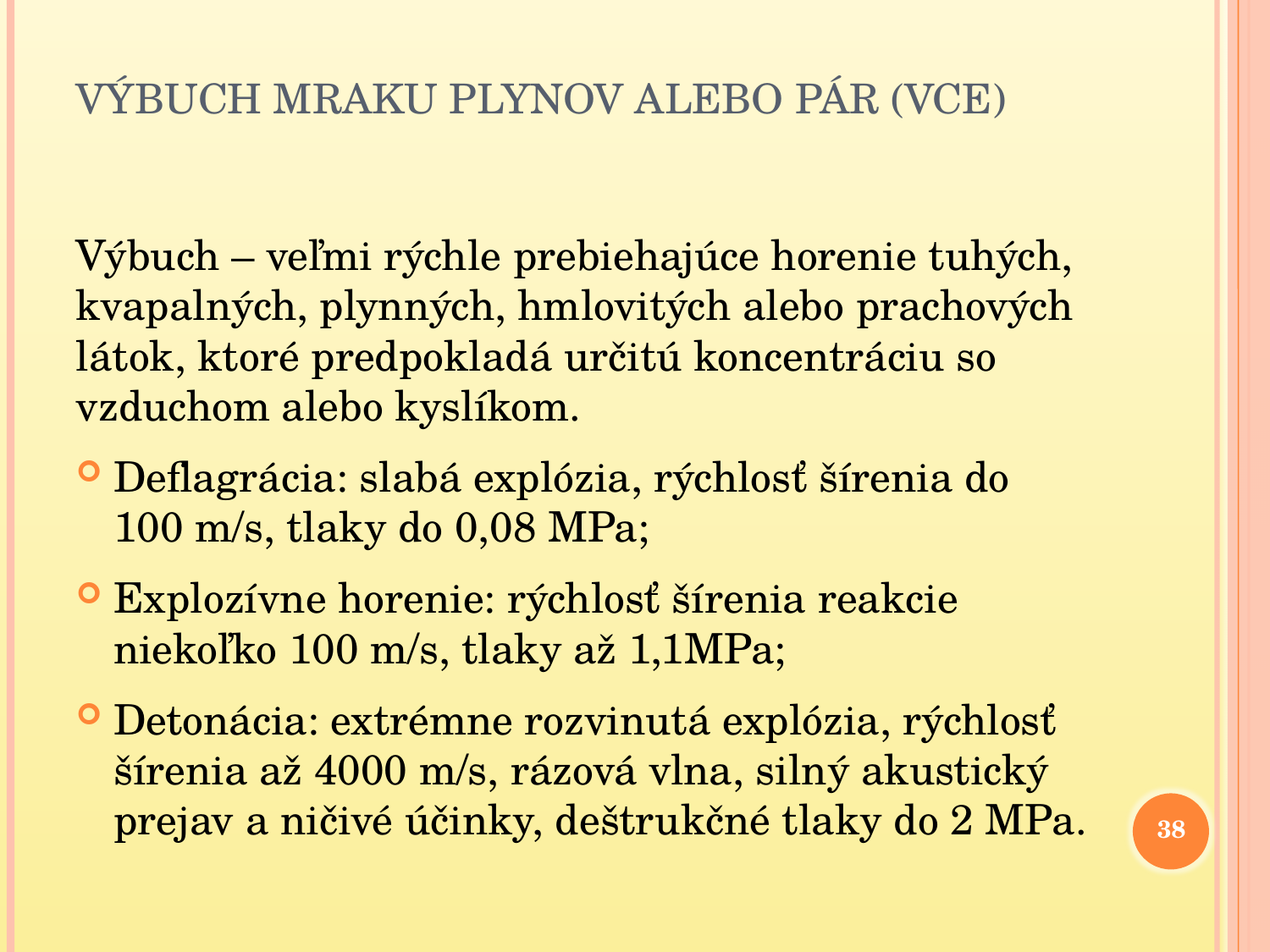

# Výbuch mraku plynov alebo pár (VCE)
Výbuch – veľmi rýchle prebiehajúce horenie tuhých, kvapalných, plynných, hmlovitých alebo prachových látok, ktoré predpokladá určitú koncentráciu so vzduchom alebo kyslíkom.
Deflagrácia: slabá explózia, rýchlosť šírenia do 100 m/s, tlaky do 0,08 MPa;
Explozívne horenie: rýchlosť šírenia reakcie niekoľko 100 m/s, tlaky až 1,1MPa;
Detonácia: extrémne rozvinutá explózia, rýchlosť šírenia až 4000 m/s, rázová vlna, silný akustický prejav a ničivé účinky, deštrukčné tlaky do 2 MPa.
38